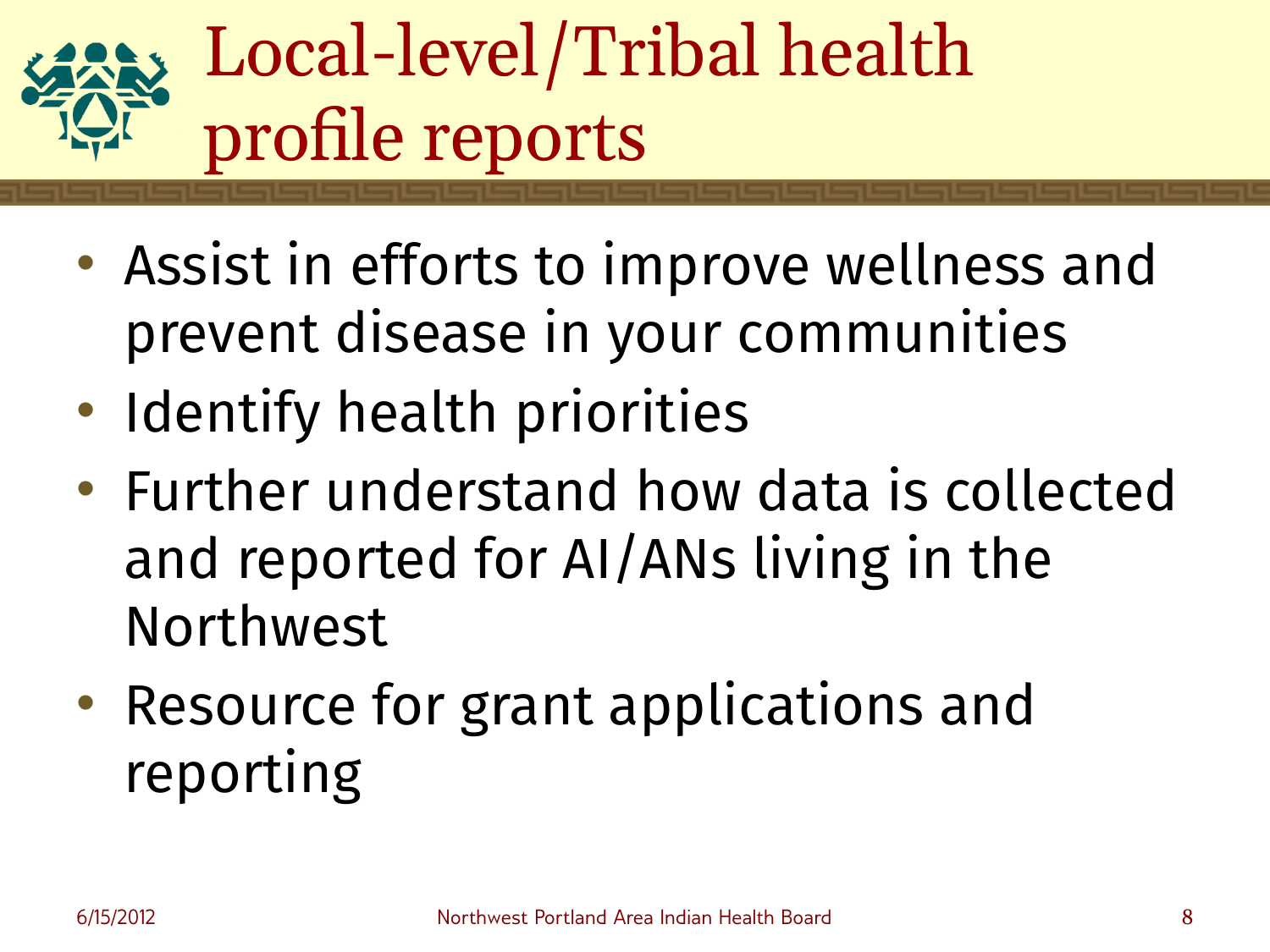

# Local-level/Tribal health profile reports
Assist in efforts to improve wellness and prevent disease in your communities
Identify health priorities
Further understand how data is collected and reported for AI/ANs living in the Northwest
Resource for grant applications and reporting

6/15/2012
Northwest Portland Area Indian Health Board
8